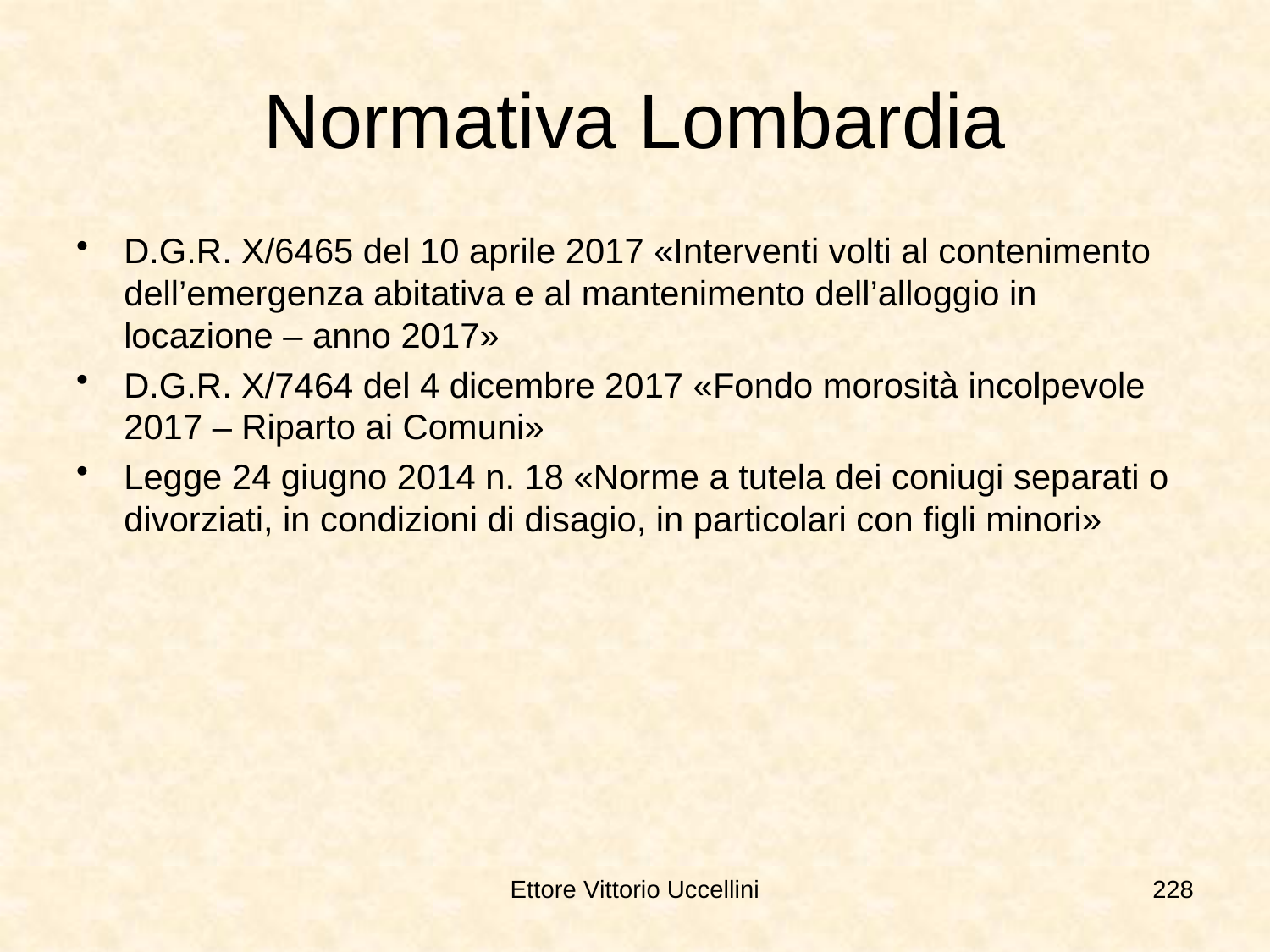

# Normativa Lombardia
D.G.R. X/6465 del 10 aprile 2017 «Interventi volti al contenimento dell’emergenza abitativa e al mantenimento dell’alloggio in locazione – anno 2017»
D.G.R. X/7464 del 4 dicembre 2017 «Fondo morosità incolpevole 2017 – Riparto ai Comuni»
Legge 24 giugno 2014 n. 18 «Norme a tutela dei coniugi separati o divorziati, in condizioni di disagio, in particolari con figli minori»

Ettore Vittorio Uccellini
228